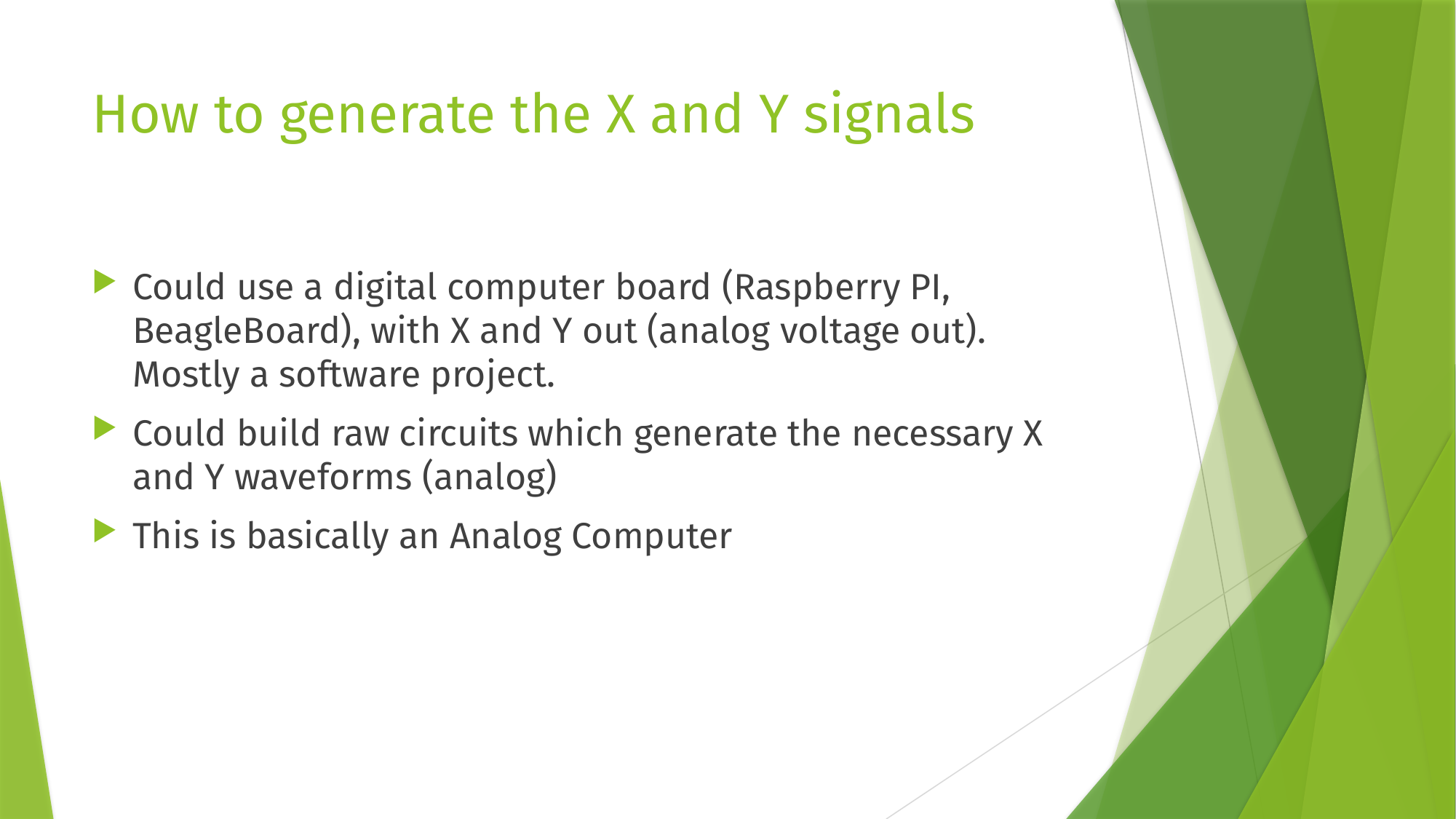

# How to generate the X and Y signals
Could use a digital computer board (Raspberry PI, BeagleBoard), with X and Y out (analog voltage out).  Mostly a software project.
Could build raw circuits which generate the necessary X and Y waveforms (analog)
This is basically an Analog Computer